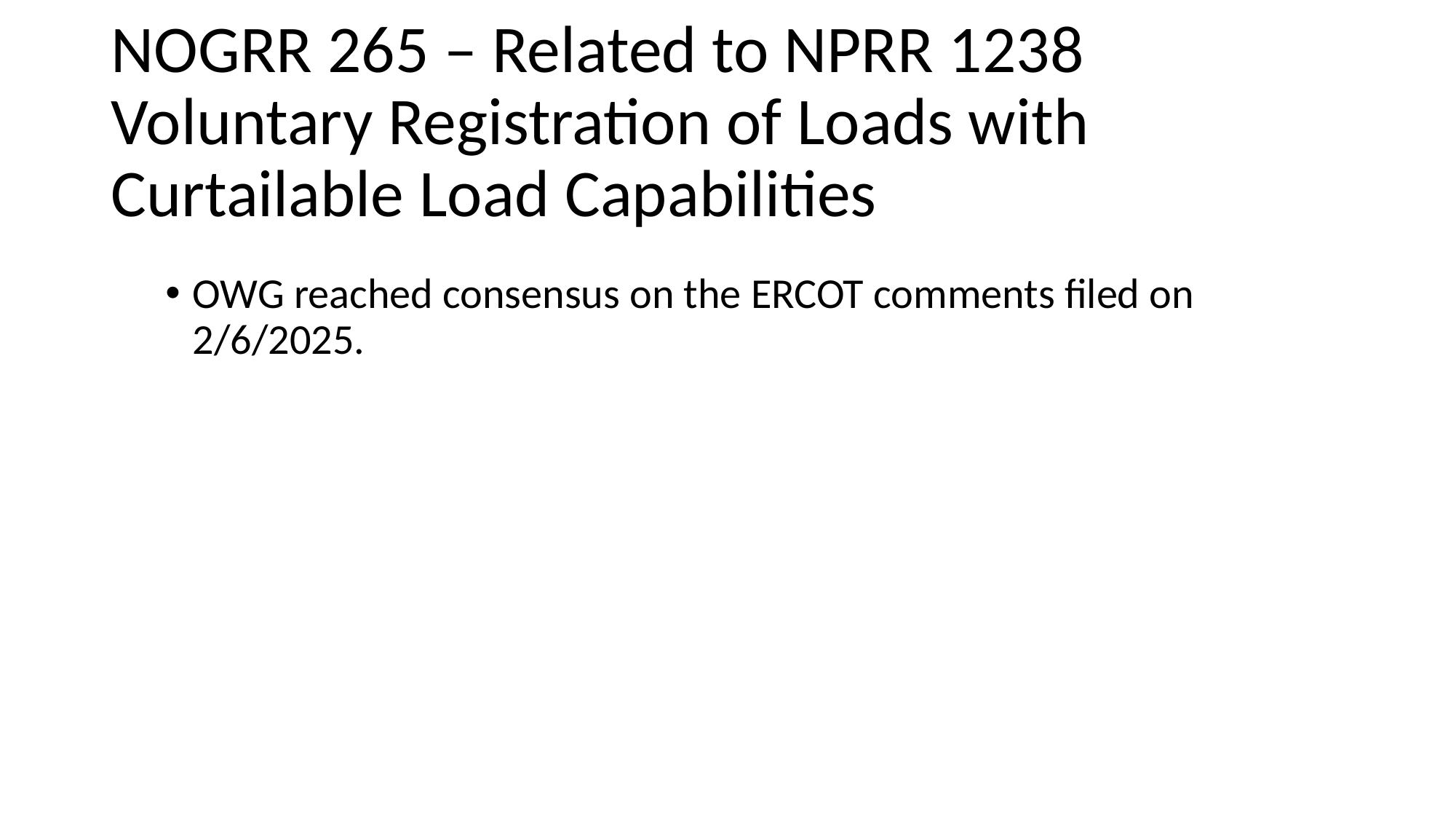

# NOGRR 265 – Related to NPRR 1238 Voluntary Registration of Loads with Curtailable Load Capabilities
OWG reached consensus on the ERCOT comments filed on 2/6/2025.